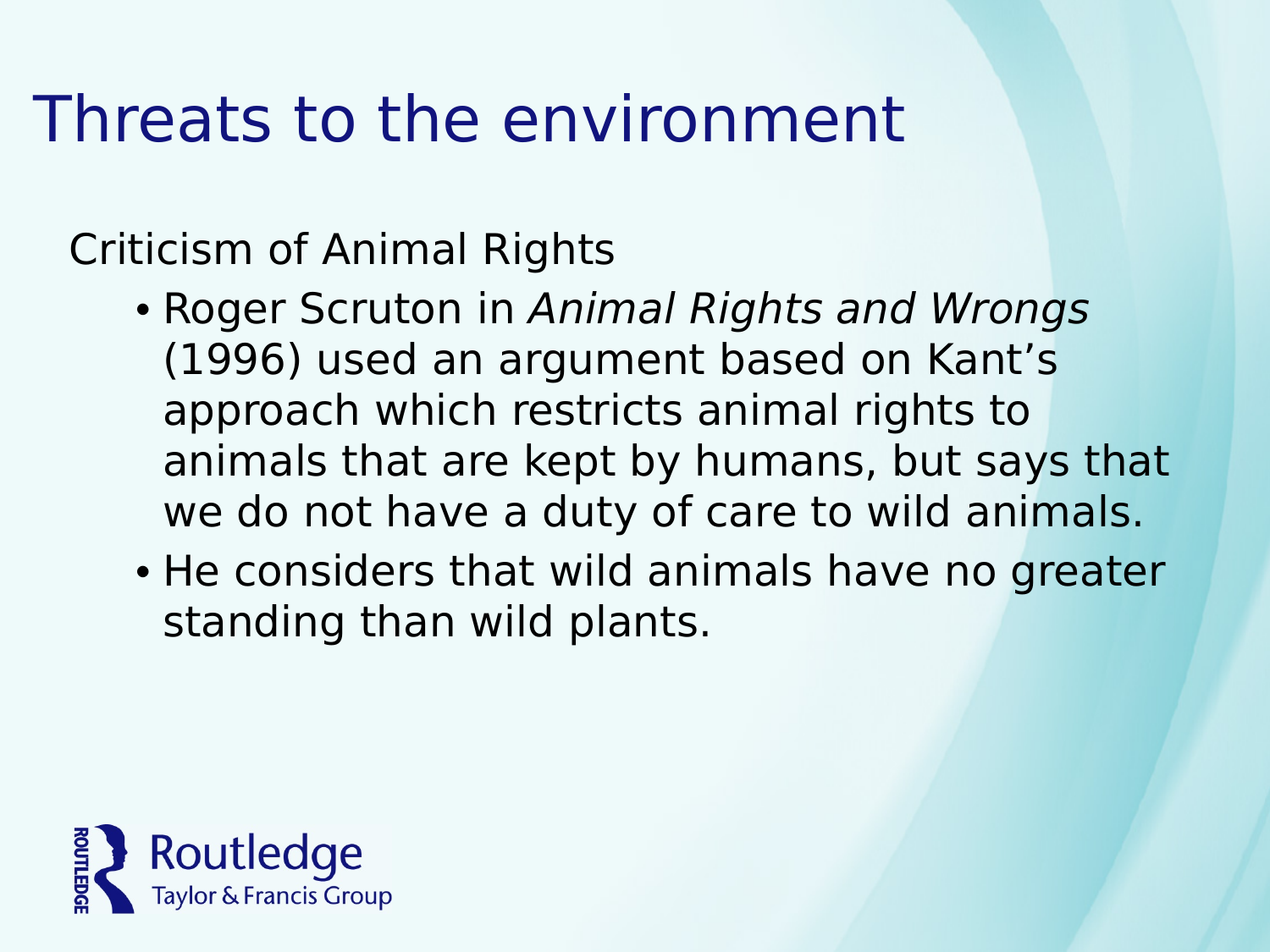

# Threats to the environment
Criticism of Animal Rights
Roger Scruton in Animal Rights and Wrongs (1996) used an argument based on Kant’s approach which restricts animal rights to animals that are kept by humans, but says that we do not have a duty of care to wild animals.
He considers that wild animals have no greater standing than wild plants.